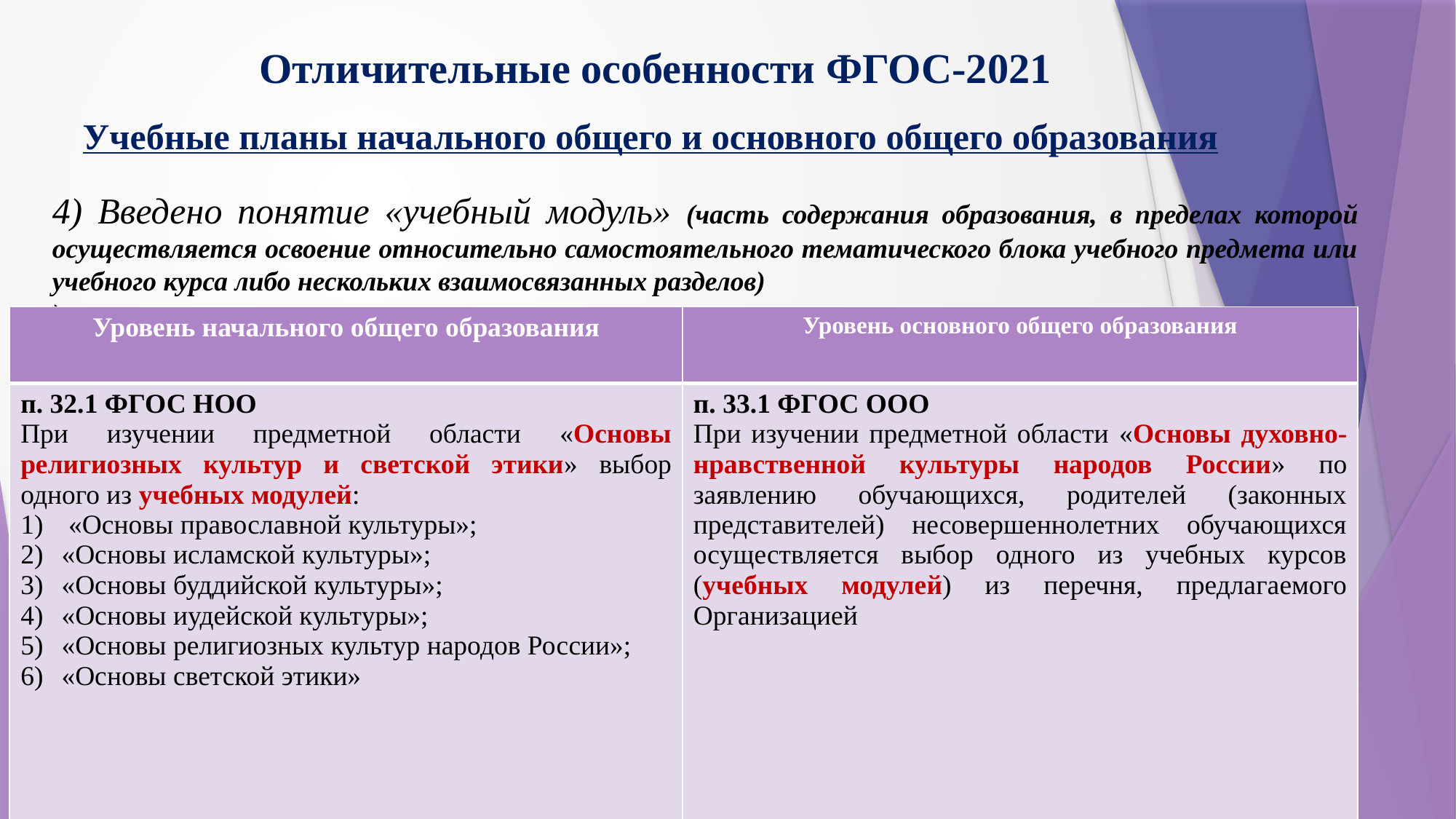

# Отличительные особенности ФГОС-2021
Учебные планы начального общего и основного общего образования
4) Введено понятие «учебный модуль» (часть содержания образования, в пределах которой осуществляется освоение относительно самостоятельного тематического блока учебного предмета или учебного курса либо нескольких взаимосвязанных разделов)
)

| Уровень начального общего образования | Уровень основного общего образования |
| --- | --- |
| п. 32.1 ФГОС НОО При изучении предметной области «Основы религиозных культур и светской этики» выбор одного из учебных модулей: «Основы православной культуры»; «Основы исламской культуры»; «Основы буддийской культуры»; «Основы иудейской культуры»; «Основы религиозных культур народов России»; «Основы светской этики» | п. 33.1 ФГОС ООО При изучении предметной области «Основы духовно-нравственной культуры народов России» по заявлению обучающихся, родителей (законных представителей) несовершеннолетних обучающихся осуществляется выбор одного из учебных курсов (учебных модулей) из перечня, предлагаемого Организацией |